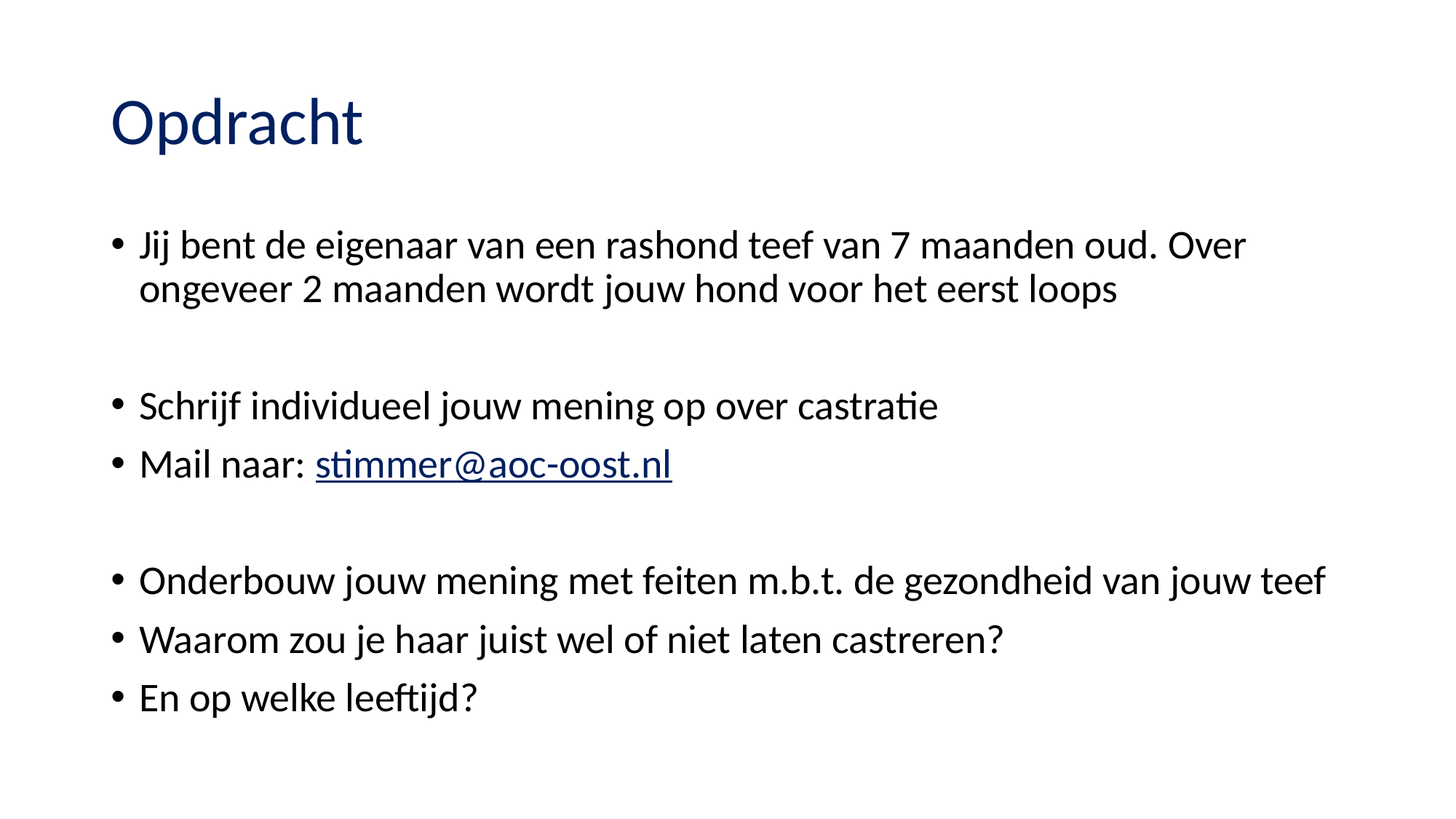

# Opdracht
Jij bent de eigenaar van een rashond teef van 7 maanden oud. Over ongeveer 2 maanden wordt jouw hond voor het eerst loops

Schrijf individueel jouw mening op over castratie
Mail naar: stimmer@aoc-oost.nl

Onderbouw jouw mening met feiten m.b.t. de gezondheid van jouw teef
Waarom zou je haar juist wel of niet laten castreren?
En op welke leeftijd?